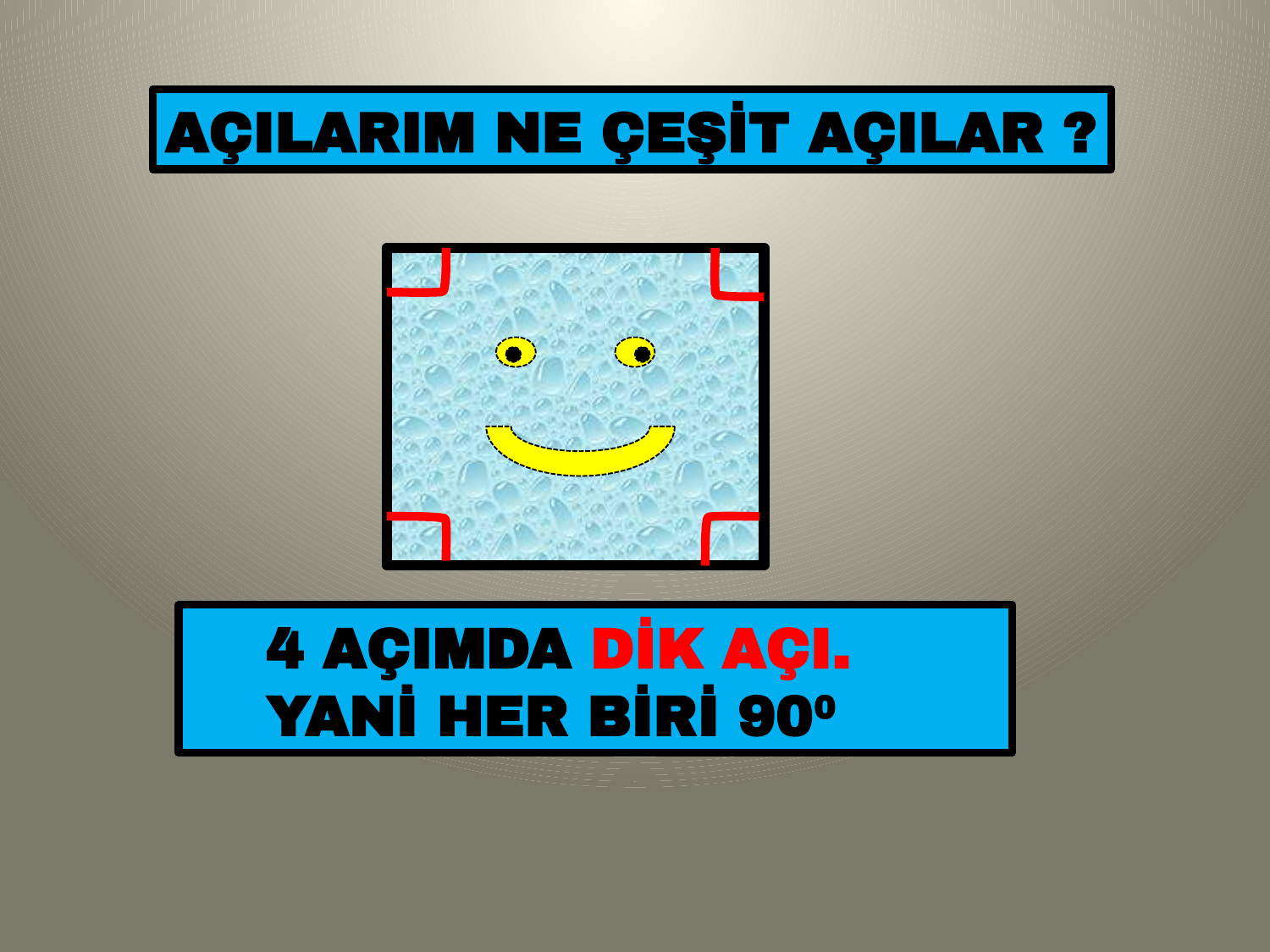

AÇILARIM NE ÇEŞİT AÇILAR ?

    4 AÇIMDA DİK AÇI.
    YANİ HER BİRİ 900